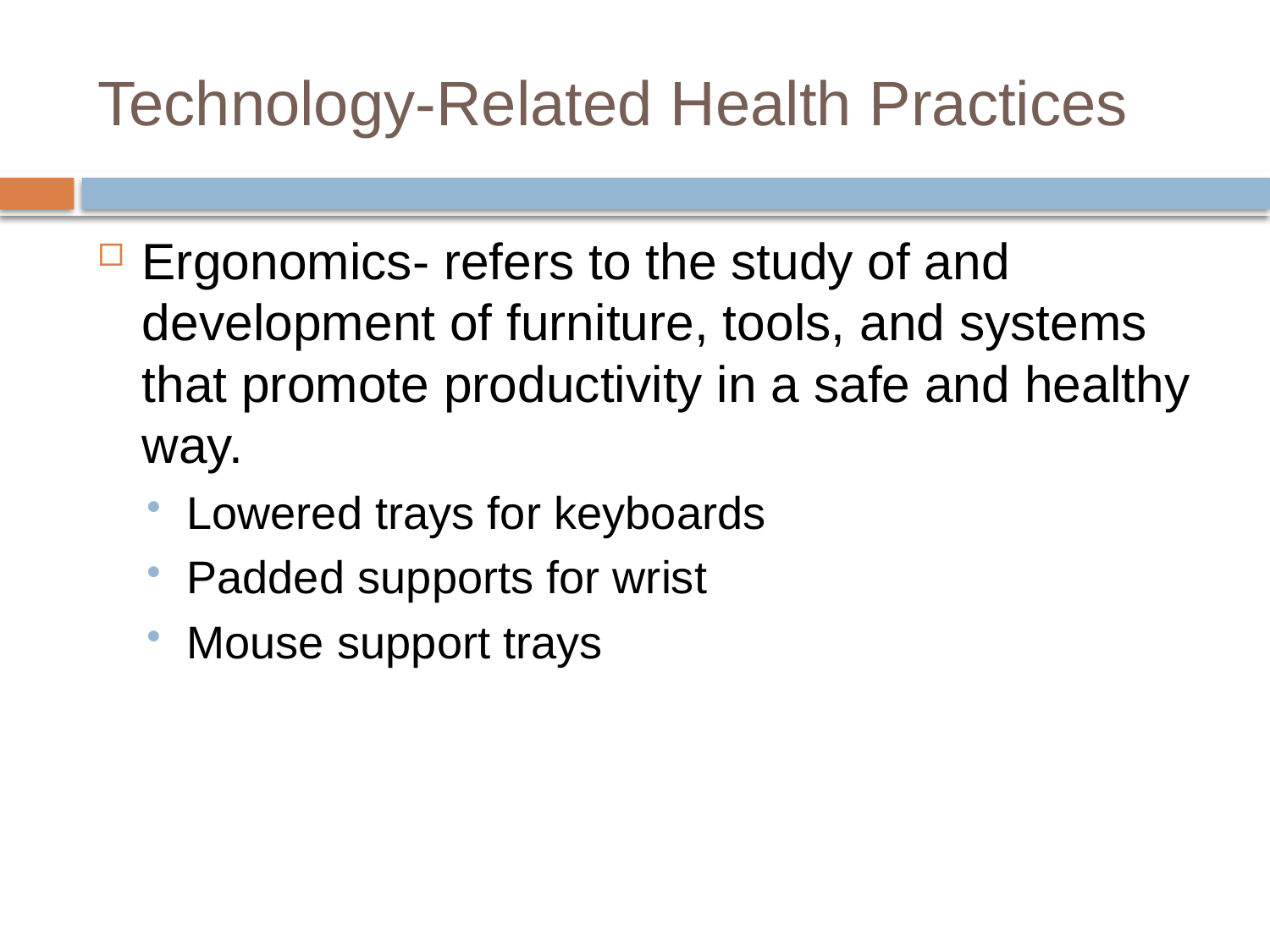

# Technology-Related Health Practices
Ergonomics- refers to the study of and development of furniture, tools, and systems that promote productivity in a safe and healthy way.
Lowered trays for keyboards
Padded supports for wrist
Mouse support trays